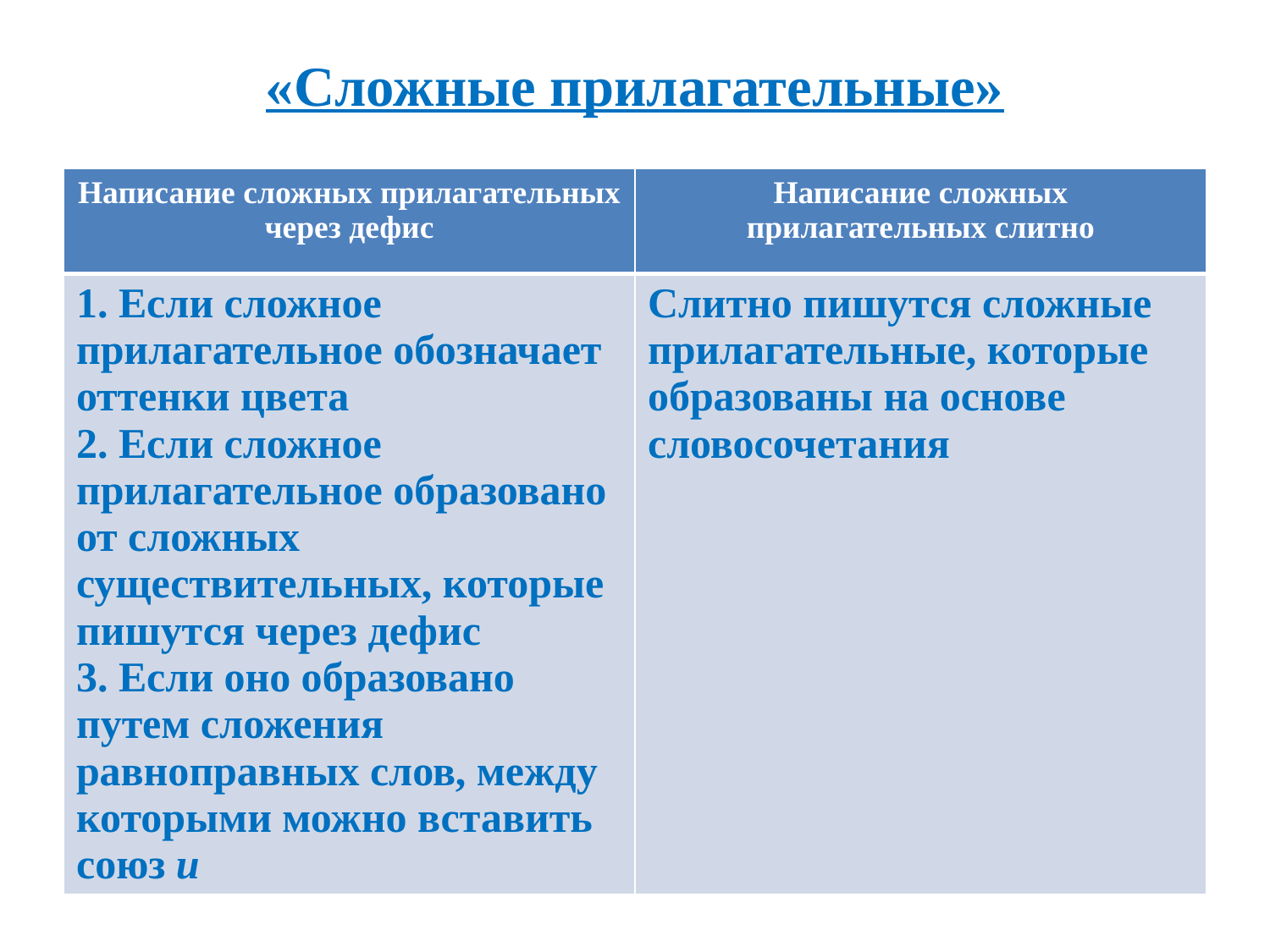

# «Сложные прилагательные»
| Написание сложных прилагательных через дефис | Написание сложных прилагательных слитно |
| --- | --- |
| 1. Если сложное прилагательное обозначает оттенки цвета 2. Если сложное прилагательное образовано от сложных существительных, которые пишутся через дефис 3. Если оно образовано путем сложения равноправных слов, между которыми можно вставить союз и | Слитно пишутся сложные прилагательные, которые образованы на основе словосочетания |